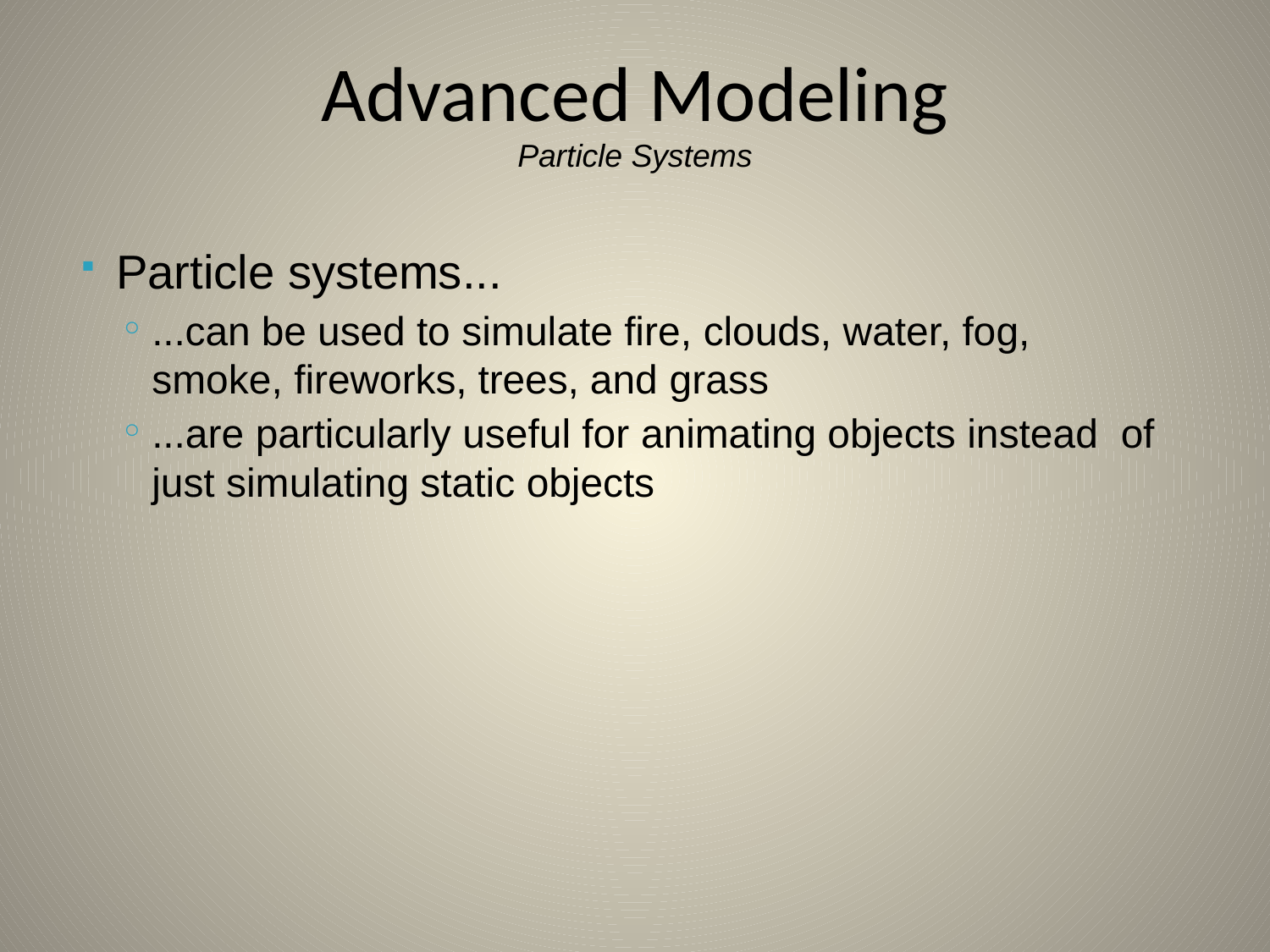

# Advanced Modeling
Particle Systems
Particle systems...
...can be used to simulate fire, clouds, water, fog,  smoke, fireworks, trees, and grass
...are particularly useful for animating objects instead  of just simulating static objects